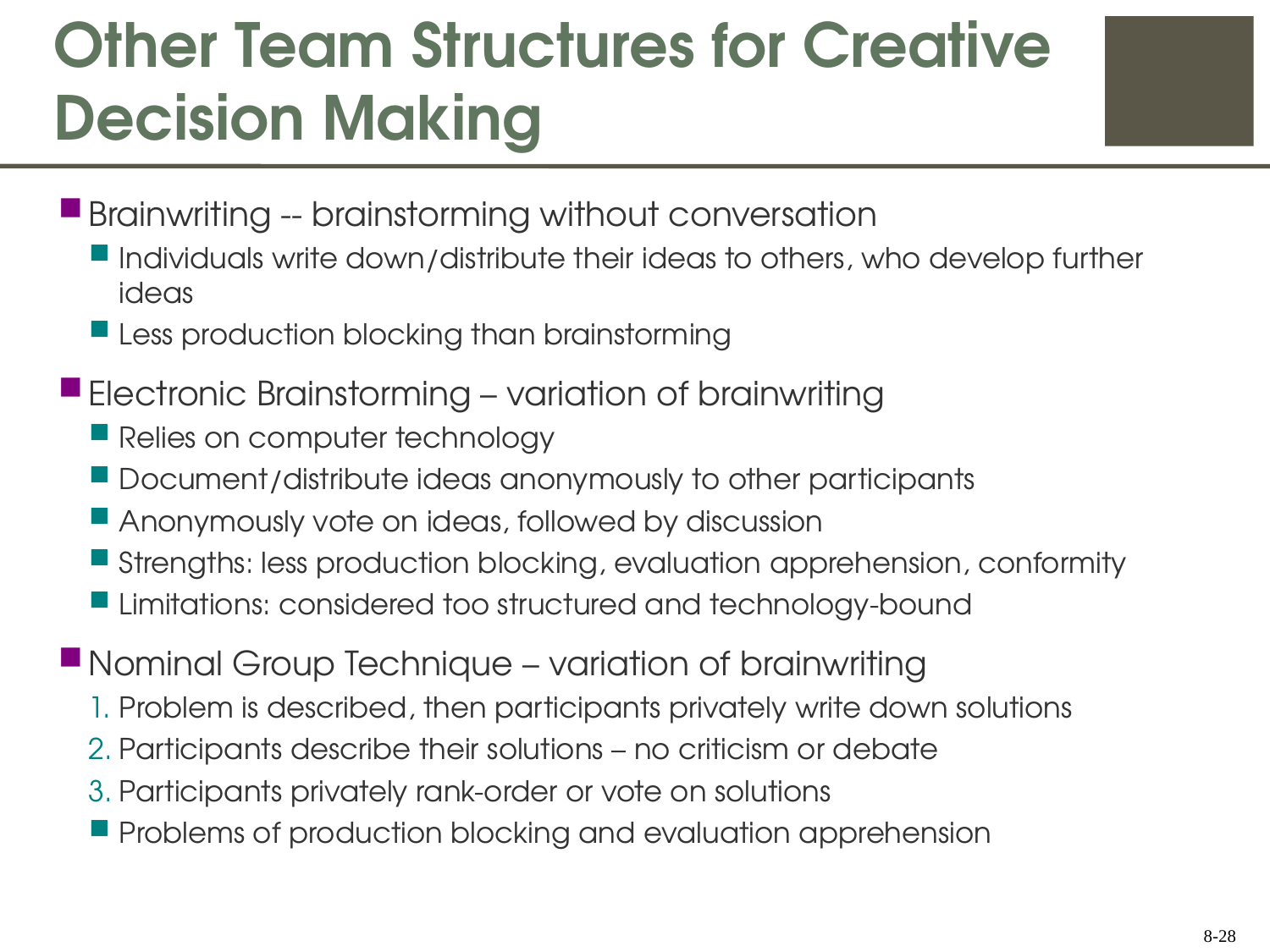

# Other Team Structures for Creative Decision Making
Brainwriting -- brainstorming without conversation
Individuals write down/distribute their ideas to others, who develop further ideas
Less production blocking than brainstorming
Electronic Brainstorming – variation of brainwriting
Relies on computer technology
Document/distribute ideas anonymously to other participants
Anonymously vote on ideas, followed by discussion
Strengths: less production blocking, evaluation apprehension, conformity
Limitations: considered too structured and technology-bound
Nominal Group Technique – variation of brainwriting
Problem is described, then participants privately write down solutions
Participants describe their solutions – no criticism or debate
Participants privately rank-order or vote on solutions
Problems of production blocking and evaluation apprehension